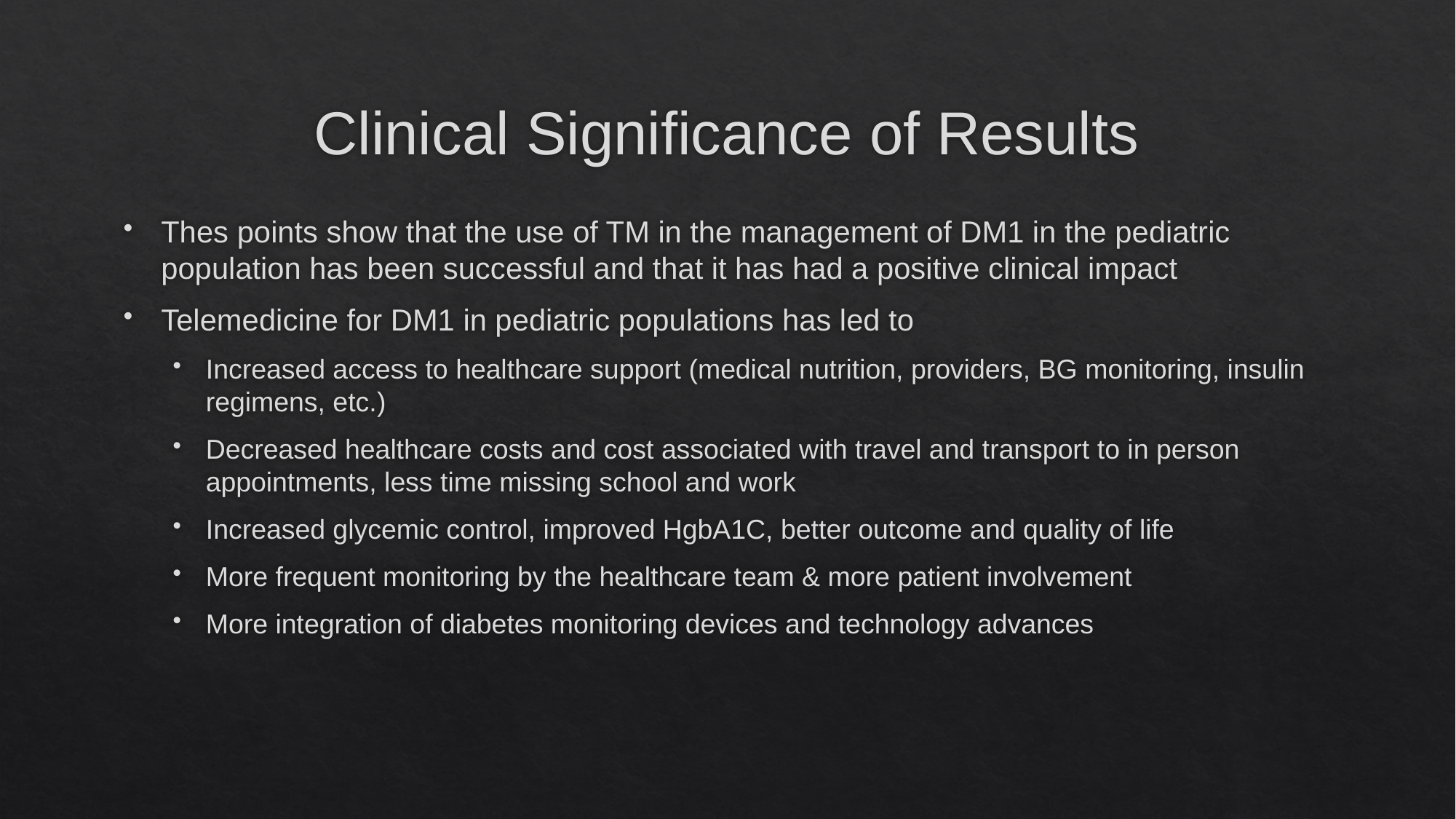

# Clinical Significance of Results
Thes points show that the use of TM in the management of DM1 in the pediatric population has been successful and that it has had a positive clinical impact
Telemedicine for DM1 in pediatric populations has led to
Increased access to healthcare support (medical nutrition, providers, BG monitoring, insulin regimens, etc.)
Decreased healthcare costs and cost associated with travel and transport to in person appointments, less time missing school and work
Increased glycemic control, improved HgbA1C, better outcome and quality of life
More frequent monitoring by the healthcare team & more patient involvement
More integration of diabetes monitoring devices and technology advances